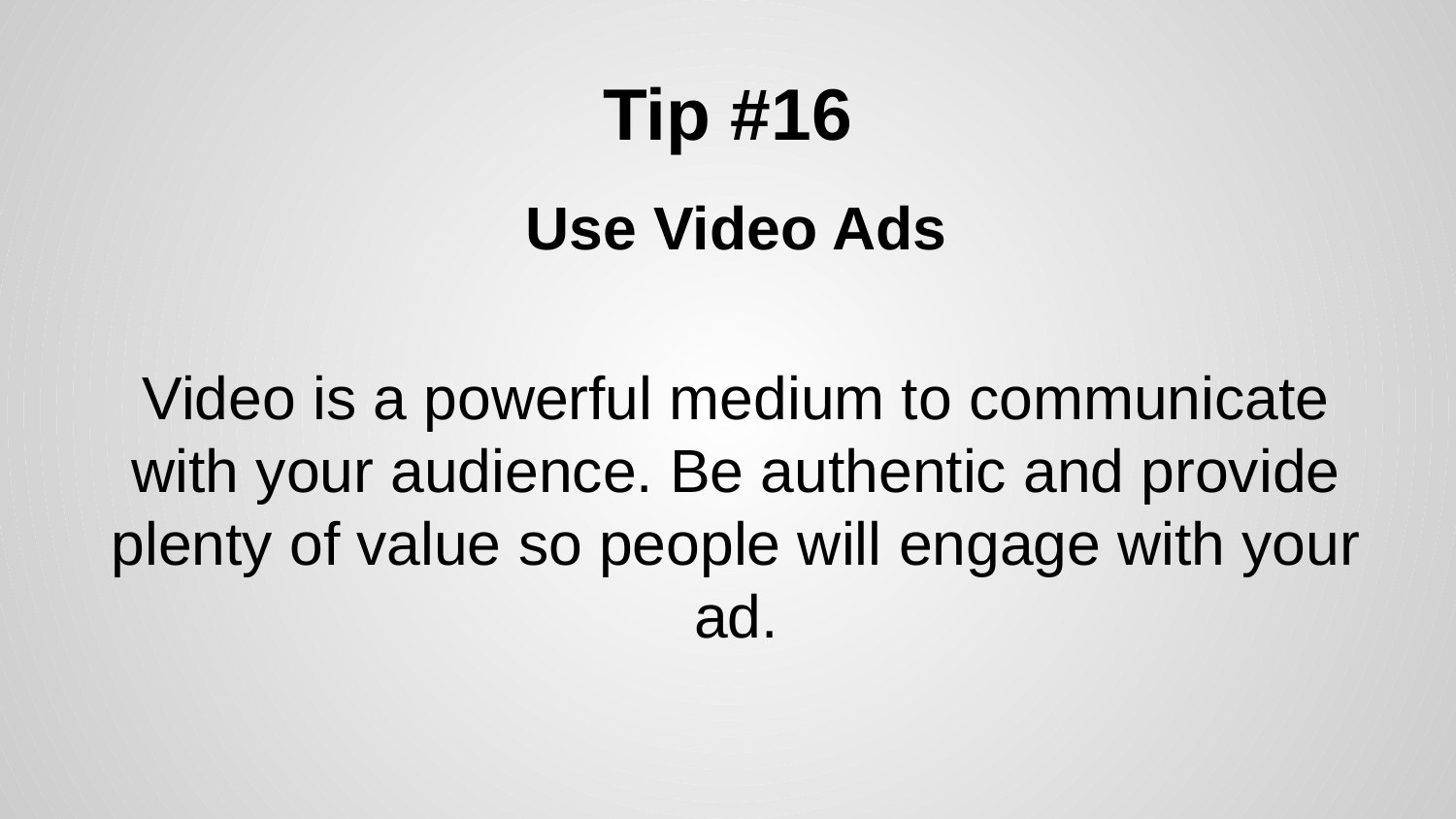

# Tip #16

Use Video Ads

Video is a powerful medium to communicate with your audience. Be authentic and provide plenty of value so people will engage with your ad.